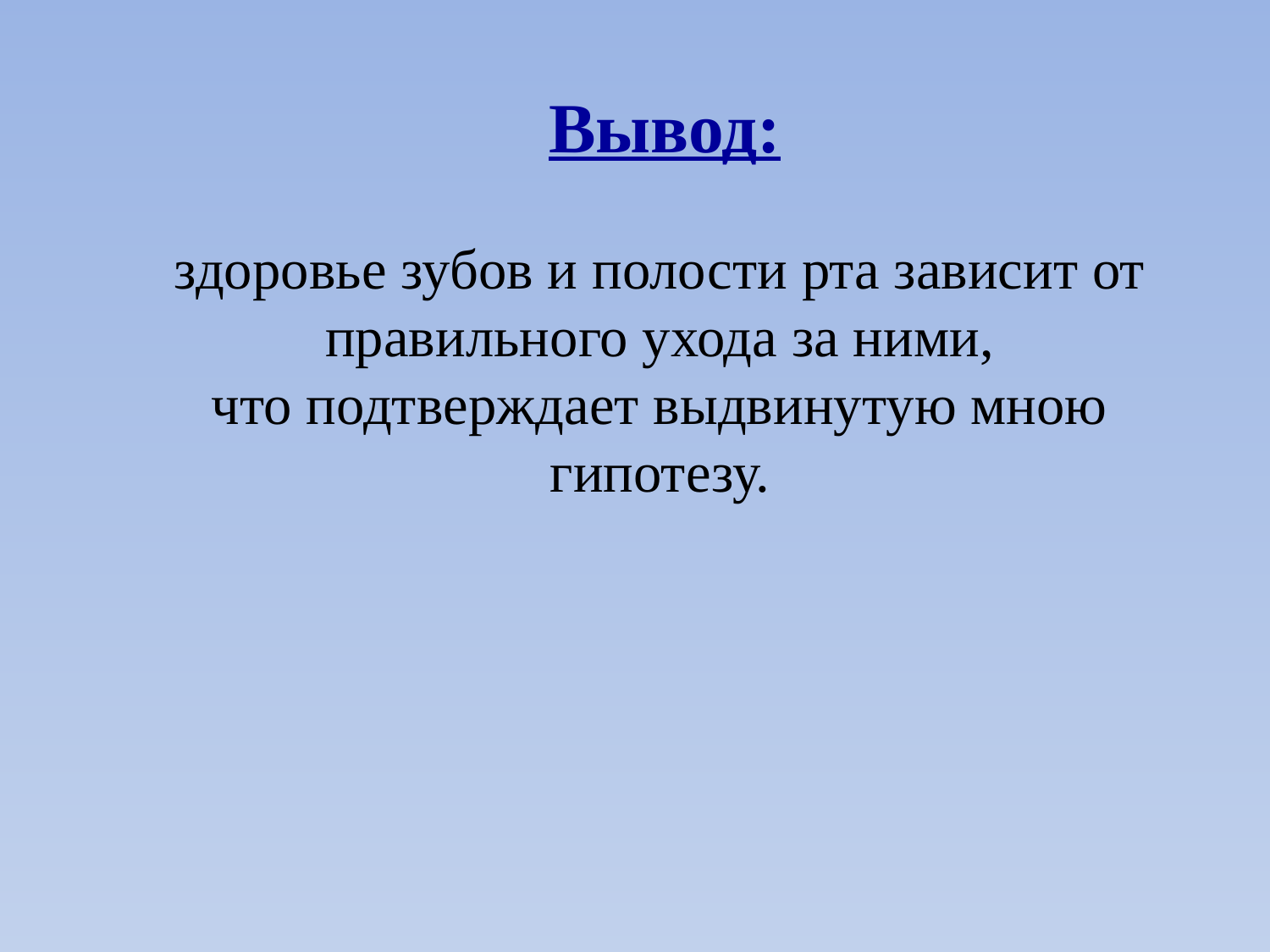

Вывод:
здоровье зубов и полости рта зависит от правильного ухода за ними,
что подтверждает выдвинутую мною гипотезу.